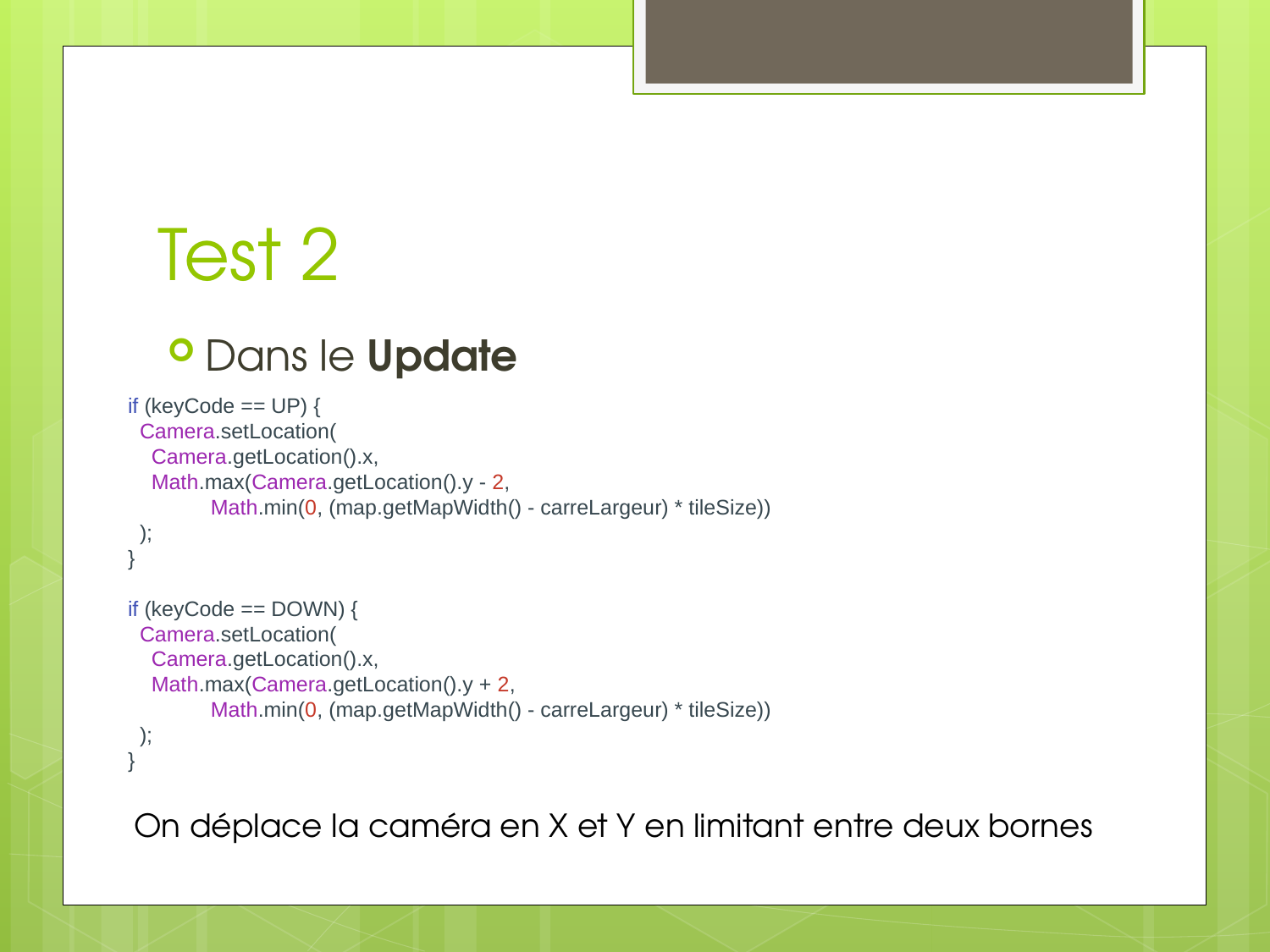

# Test 2
Dans le Update
if (keyCode == UP) {
  Camera.setLocation(
    Camera.getLocation().x,
    Math.max(Camera.getLocation().y - 2,
              Math.min(0, (map.getMapWidth() - carreLargeur) * tileSize))
  );
}
if (keyCode == DOWN) {
  Camera.setLocation(
    Camera.getLocation().x,
    Math.max(Camera.getLocation().y + 2,
              Math.min(0, (map.getMapWidth() - carreLargeur) * tileSize))
  );
}
On déplace la caméra en X et Y en limitant entre deux bornes